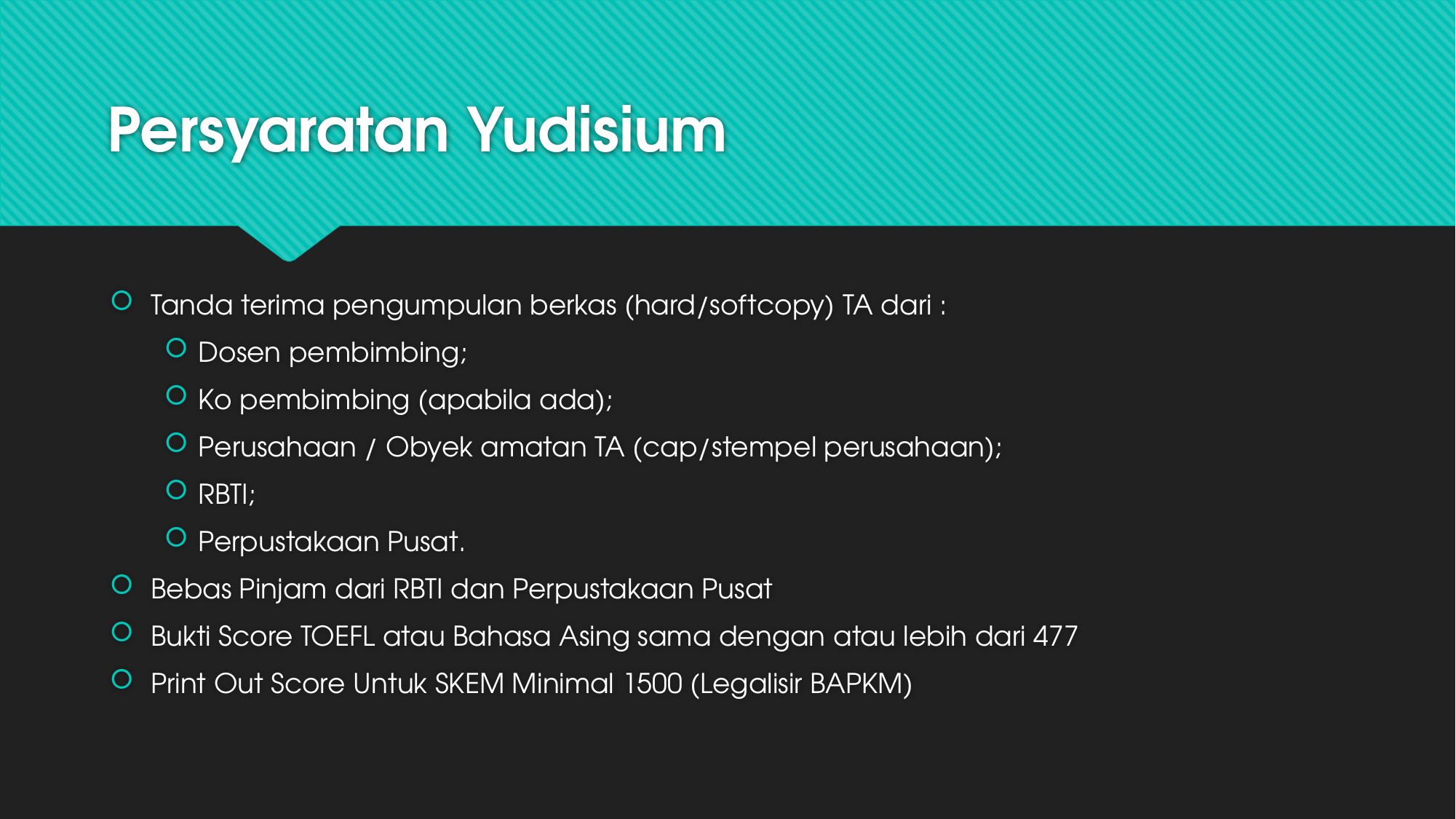

# Persyaratan Yudisium
Tanda terima pengumpulan berkas (hard/softcopy) TA dari :
Dosen pembimbing;
Ko pembimbing (apabila ada);
Perusahaan / Obyek amatan TA (cap/stempel perusahaan);
RBTI;
Perpustakaan Pusat.
Bebas Pinjam dari RBTI dan Perpustakaan Pusat
Bukti Score TOEFL atau Bahasa Asing sama dengan atau lebih dari 477
Print Out Score Untuk SKEM Minimal 1500 (Legalisir BAPKM)